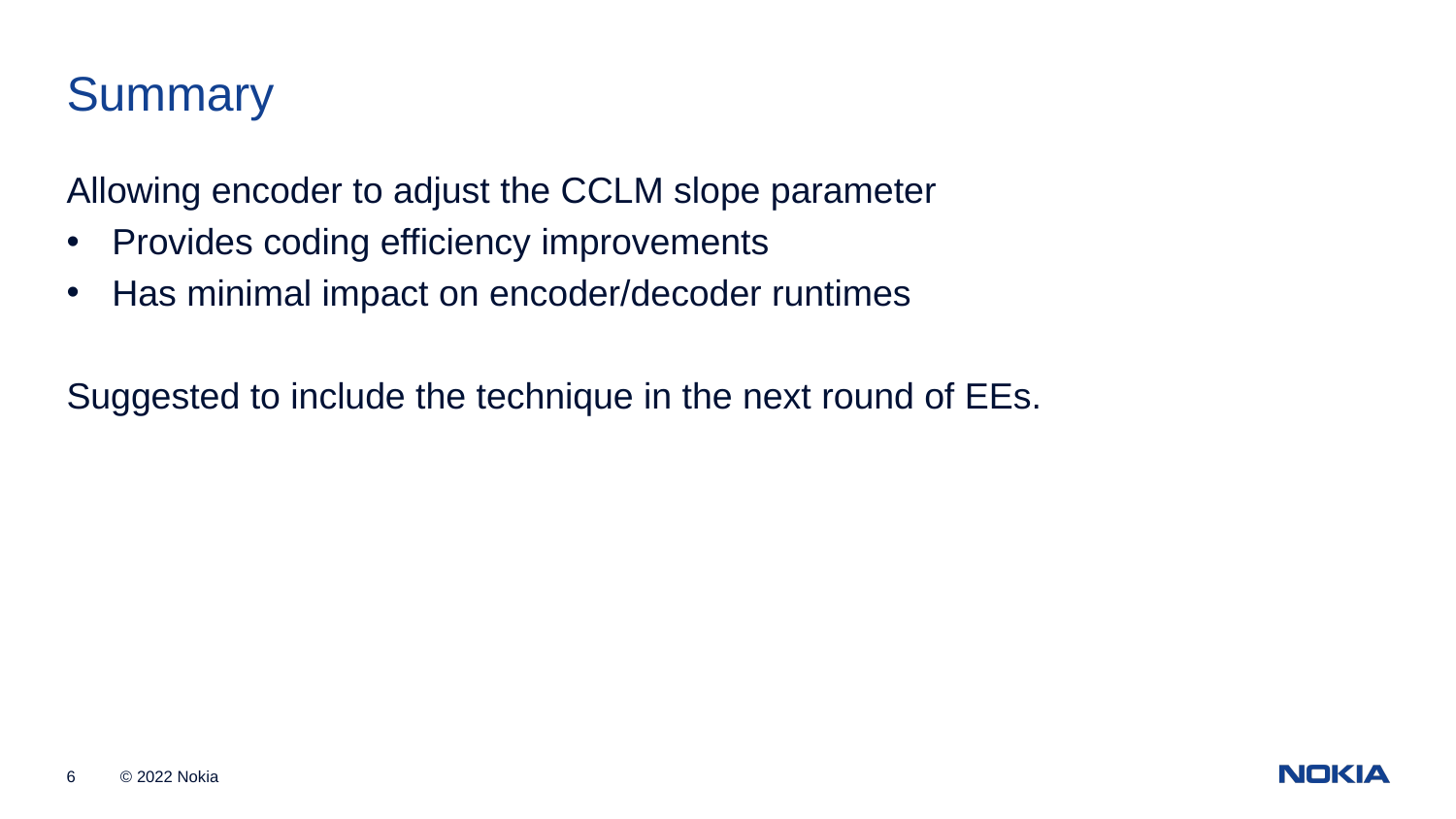

Summary
Allowing encoder to adjust the CCLM slope parameter
Provides coding efficiency improvements
Has minimal impact on encoder/decoder runtimes

Suggested to include the technique in the next round of EEs.